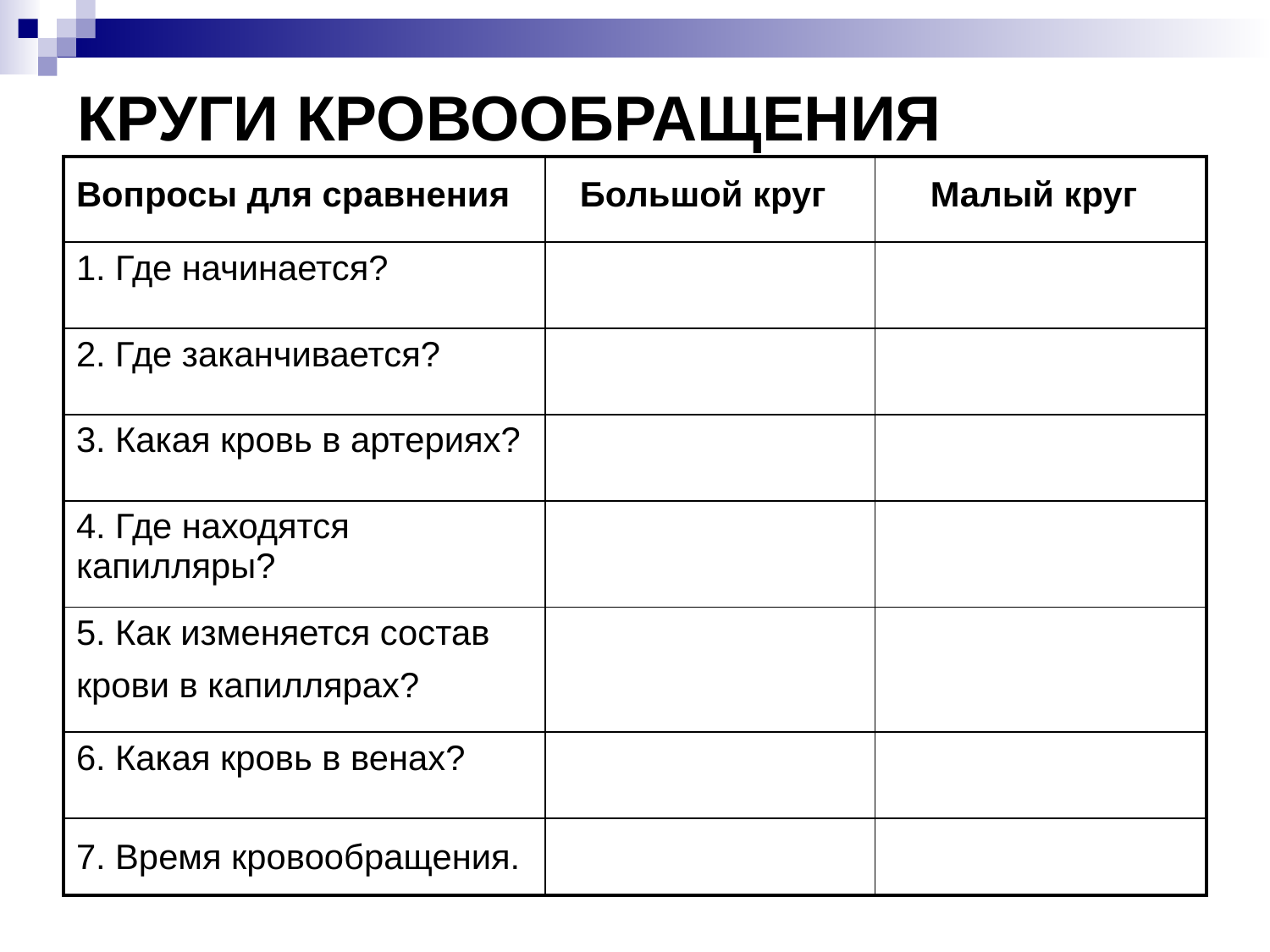

КРУГИ КРОВООБРАЩЕНИЯ
| Вопросы для сравнения | Большой круг | Малый круг |
| --- | --- | --- |
| 1. Где начинается? |  |  |
| 2. Где заканчивается? |  |  |
| 3. Какая кровь в артериях? |  |  |
| 4. Где находятся капилляры? |  |  |
| 5. Как изменяется состав крови в капиллярах? |  |  |
| 6. Какая кровь в венах? |  |  |
| 7. Время кровообращения. |  |  |